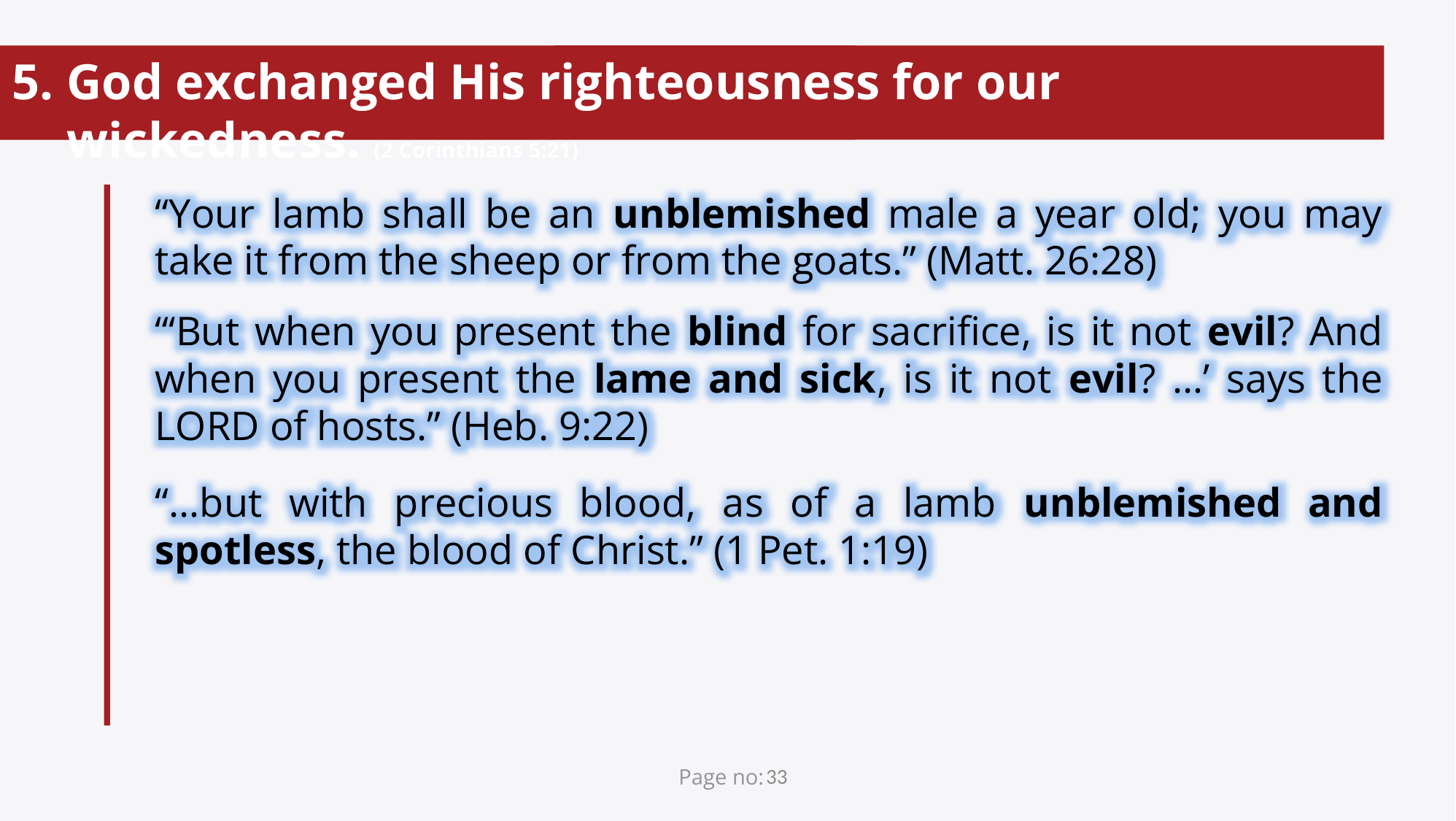

God exchanged His righteousness for our wickedness. (2 Corinthians 5:21)

“Your lamb shall be an unblemished male a year old; you may take it from the sheep or from the goats.” (Matt. 26:28)
“‘But when you present the blind for sacrifice, is it not evil? And when you present the lame and sick, is it not evil? …’ says the Lord of hosts.” (Heb. 9:22)
“…but with precious blood, as of a lamb unblemished and spotless, the blood of Christ.” (1 Pet. 1:19)